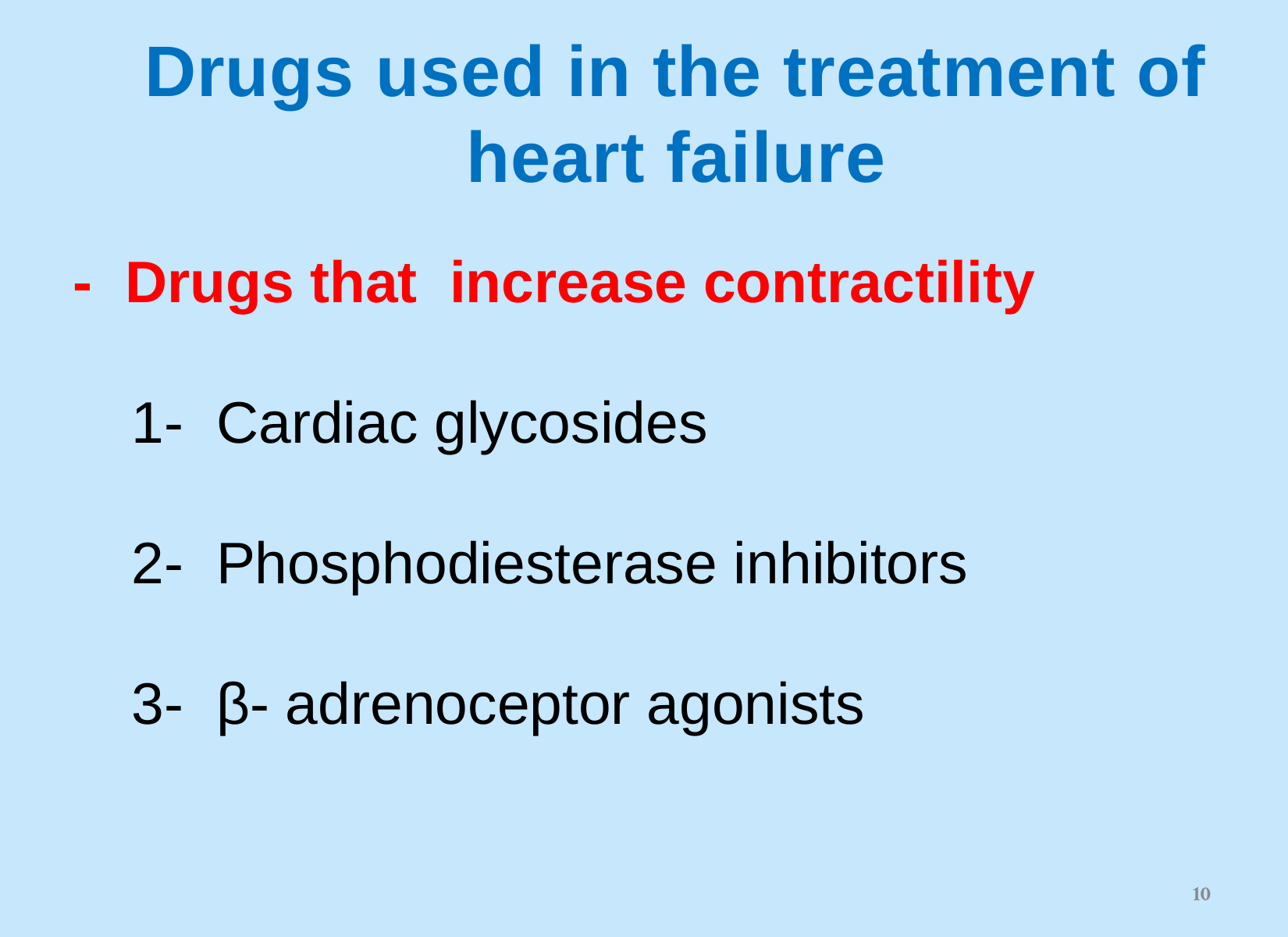

Drugs used in the treatment of heart failure

-  Drugs that  increase contractility

1-  Cardiac glycosides

2-  Phosphodiesterase inhibitors

3-  β- adrenoceptor agonists

10